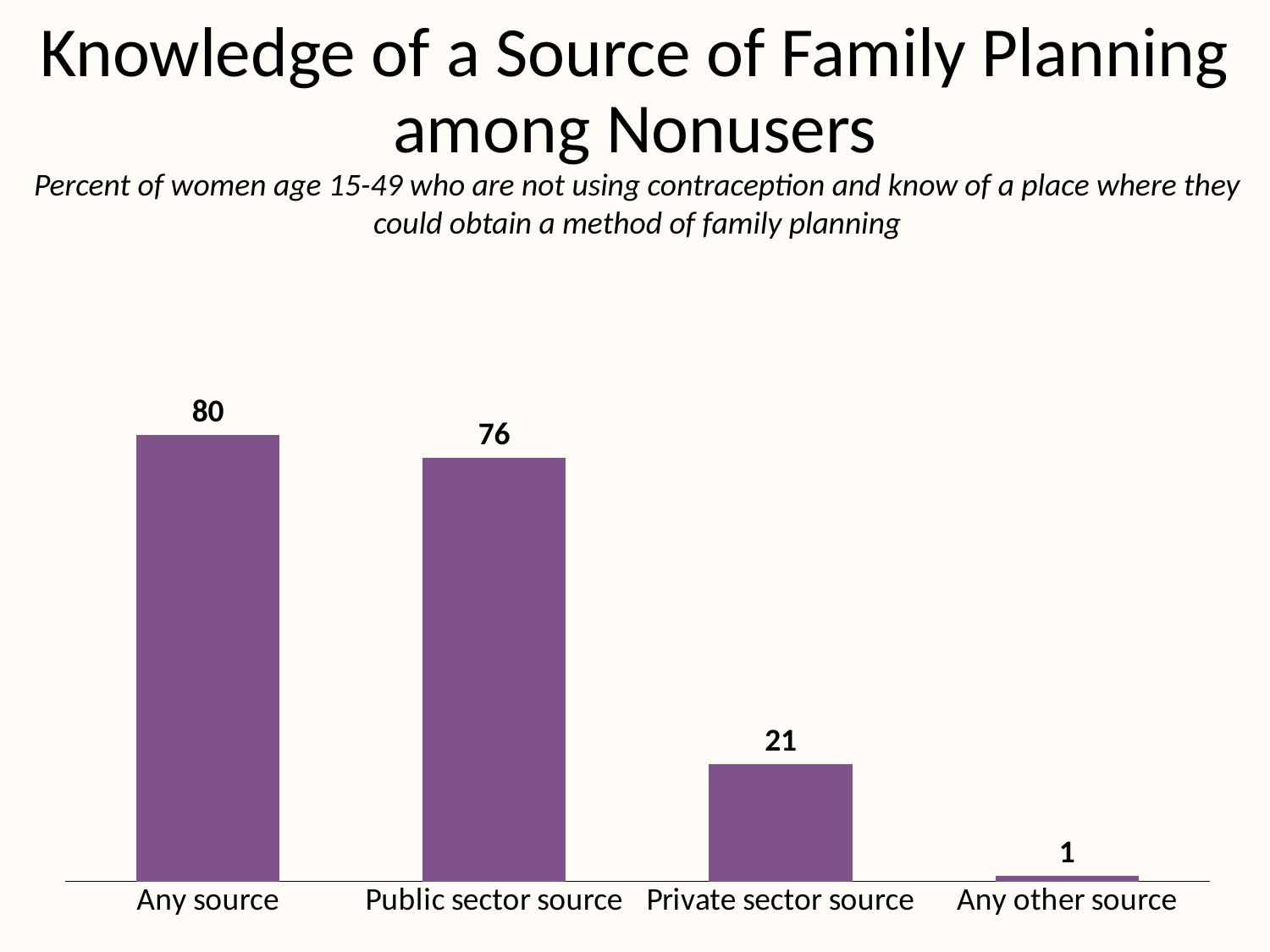

# Knowledge of a Source of Family Planning among Nonusers
Percent of women age 15-49 who are not using contraception and know of a place where they could obtain a method of family planning

### Chart

| Category | Knowledge |
|---|---|
| Any source | 80.0 |
| Public sector source | 76.0 |
| Private sector source | 21.0 |
| Any other source | 1.0 |